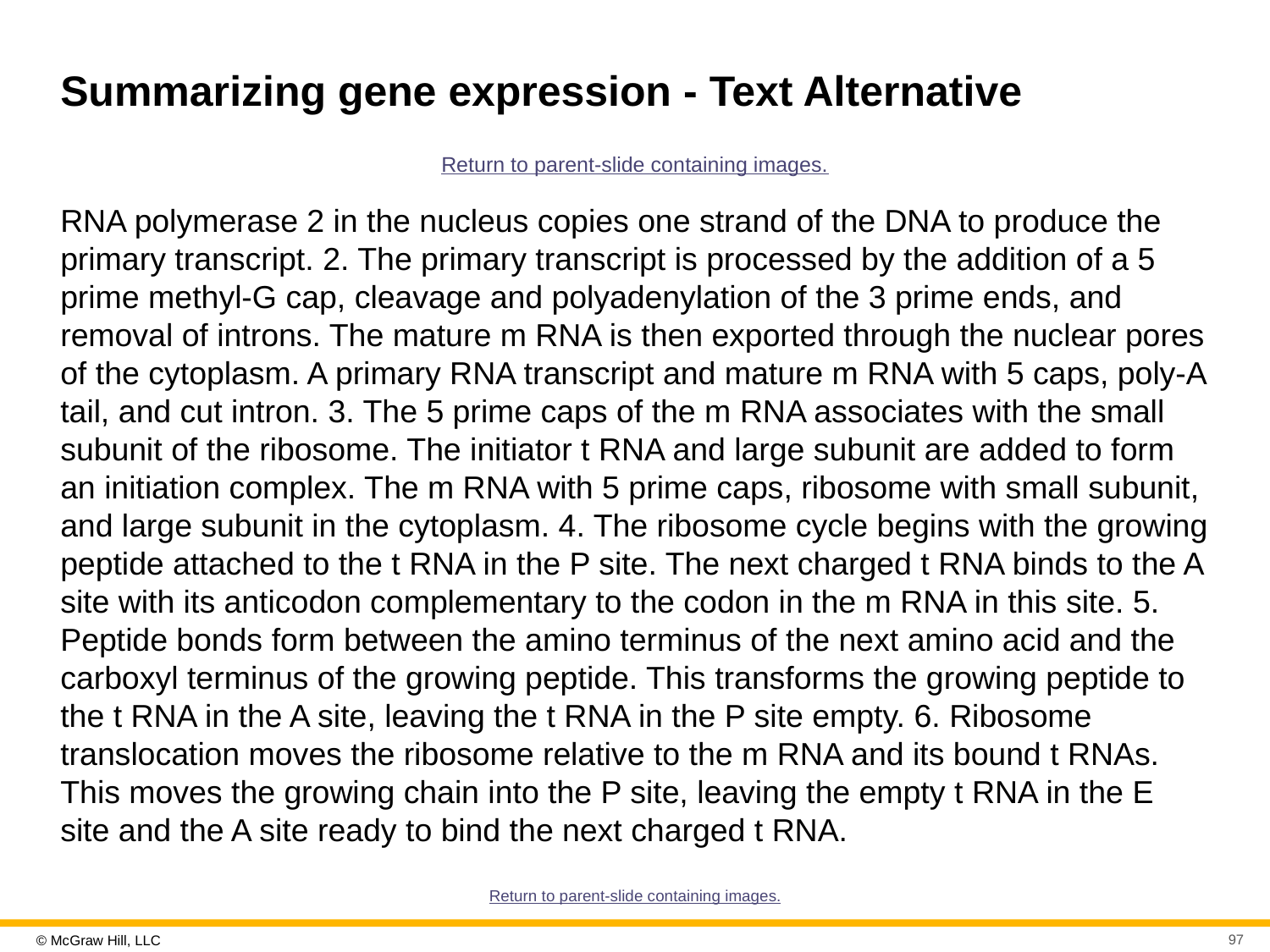

# Summarizing gene expression - Text Alternative
Return to parent-slide containing images.
RNA polymerase 2 in the nucleus copies one strand of the DNA to produce the primary transcript. 2. The primary transcript is processed by the addition of a 5 prime methyl-G cap, cleavage and polyadenylation of the 3 prime ends, and removal of introns. The mature m RNA is then exported through the nuclear pores of the cytoplasm. A primary RNA transcript and mature m RNA with 5 caps, poly-A tail, and cut intron. 3. The 5 prime caps of the m RNA associates with the small subunit of the ribosome. The initiator t RNA and large subunit are added to form an initiation complex. The m RNA with 5 prime caps, ribosome with small subunit, and large subunit in the cytoplasm. 4. The ribosome cycle begins with the growing peptide attached to the t RNA in the P site. The next charged t RNA binds to the A site with its anticodon complementary to the codon in the m RNA in this site. 5. Peptide bonds form between the amino terminus of the next amino acid and the carboxyl terminus of the growing peptide. This transforms the growing peptide to the t RNA in the A site, leaving the t RNA in the P site empty. 6. Ribosome translocation moves the ribosome relative to the m RNA and its bound t RNAs. This moves the growing chain into the P site, leaving the empty t RNA in the E site and the A site ready to bind the next charged t RNA.
Return to parent-slide containing images.
97